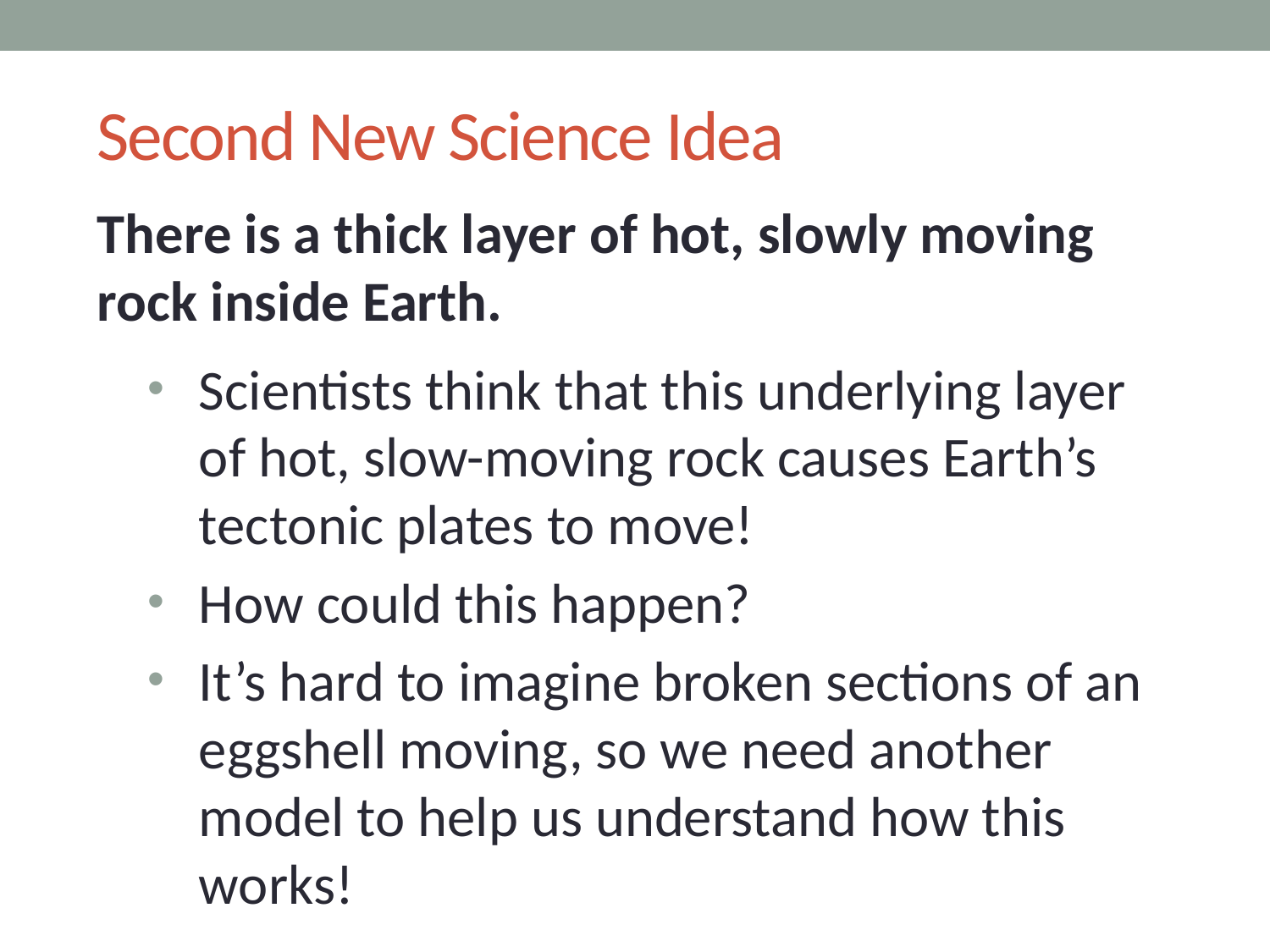

# Second New Science Idea
There is a thick layer of hot, slowly moving rock inside Earth.
Scientists think that this underlying layer
of hot, slow-moving rock causes Earth’s tectonic plates to move!
How could this happen?
It’s hard to imagine broken sections of an eggshell moving, so we need another model to help us understand how this works!